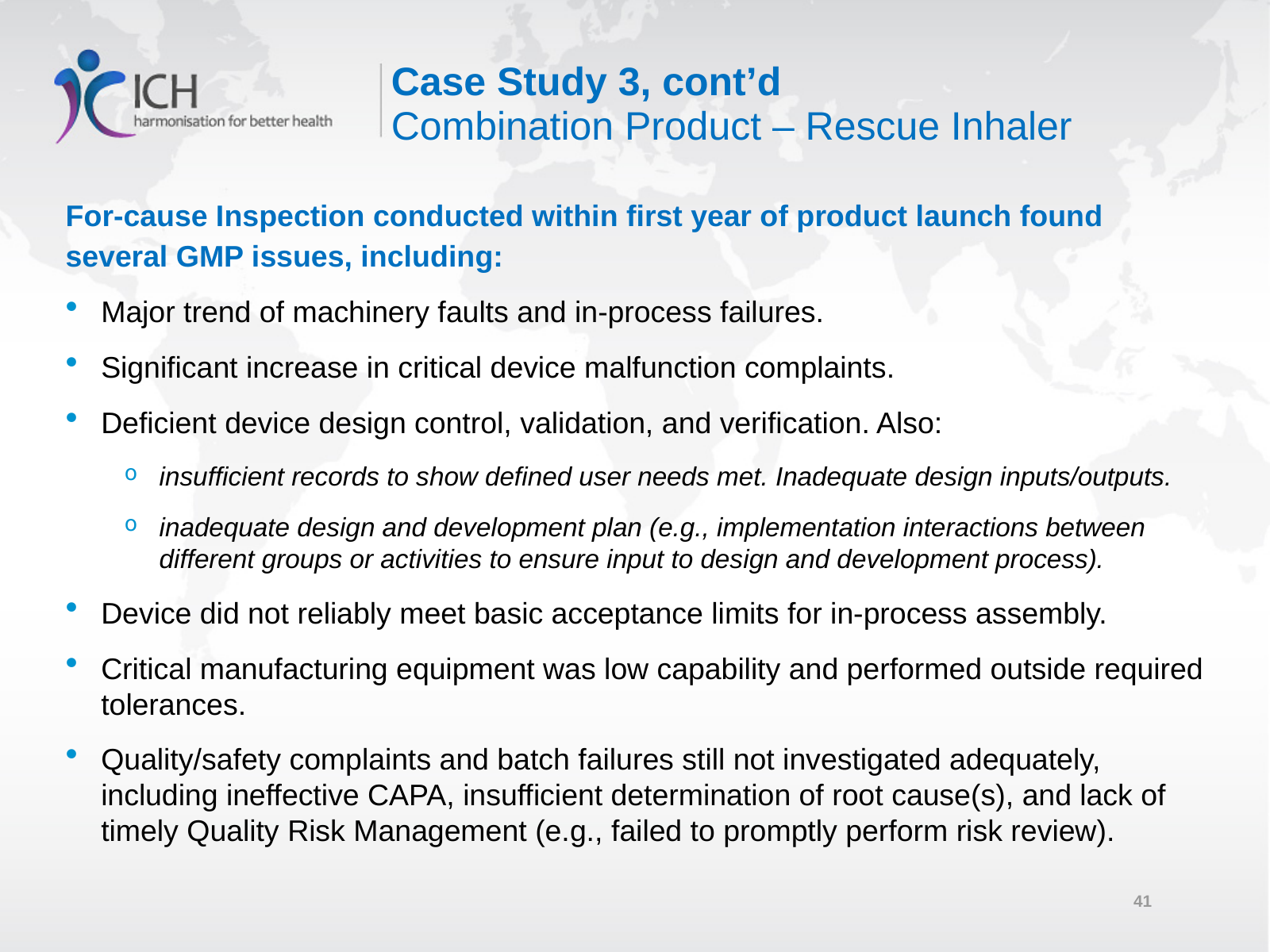

Case Study 3, cont’d
Combination Product – Rescue Inhaler

For-cause Inspection conducted within first year of product launch found several GMP issues, including:
Major trend of machinery faults and in-process failures.
Significant increase in critical device malfunction complaints.
Deficient device design control, validation, and verification. Also:
insufficient records to show defined user needs met. Inadequate design inputs/outputs.
inadequate design and development plan (e.g., implementation interactions between different groups or activities to ensure input to design and development process).
Device did not reliably meet basic acceptance limits for in-process assembly.
Critical manufacturing equipment was low capability and performed outside required tolerances.
Quality/safety complaints and batch failures still not investigated adequately, including ineffective CAPA, insufficient determination of root cause(s), and lack of timely Quality Risk Management (e.g., failed to promptly perform risk review).